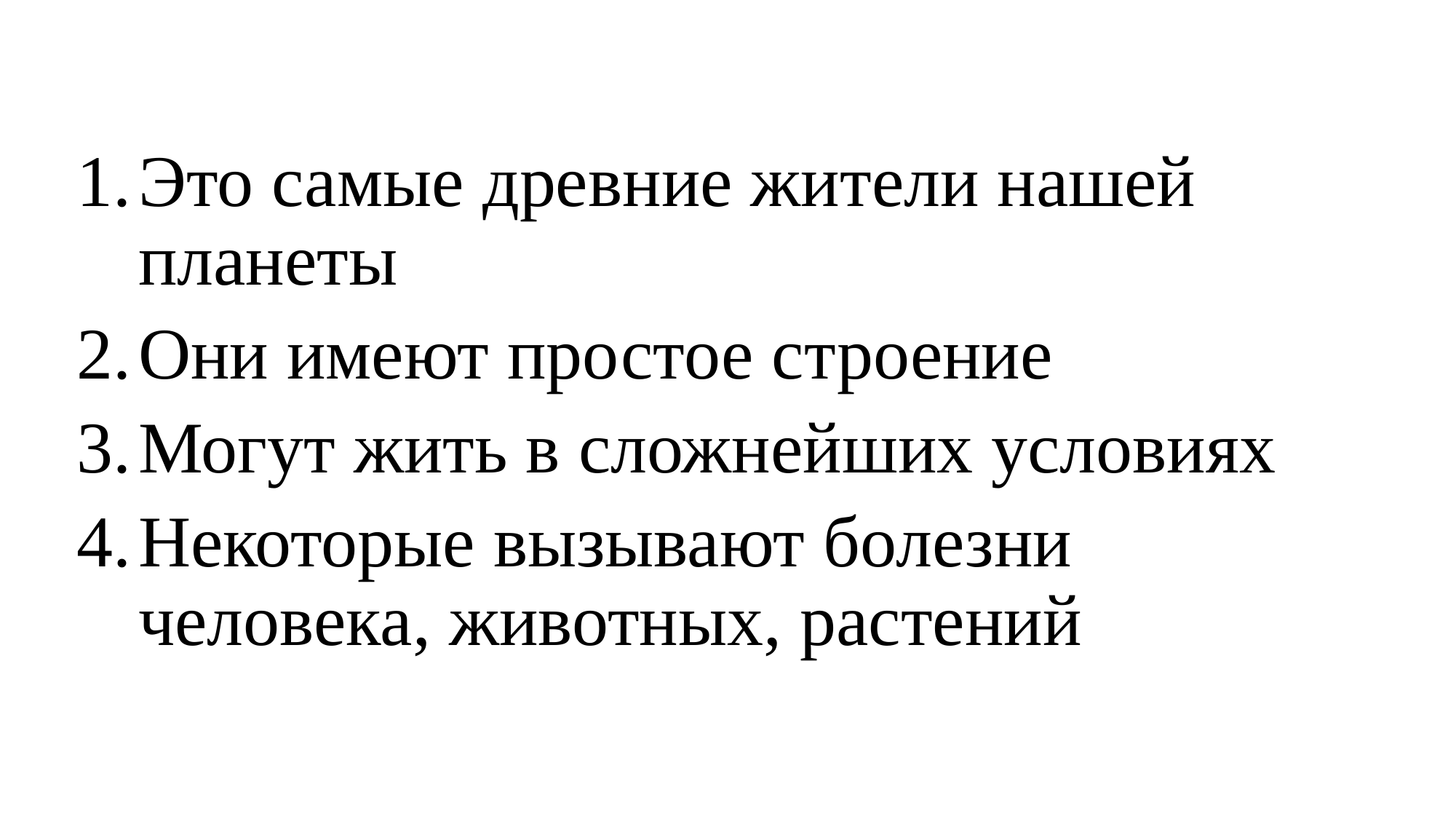

#
Это самые древние жители нашей планеты
Они имеют простое строение
Могут жить в сложнейших условиях
Некоторые вызывают болезни человека, животных, растений